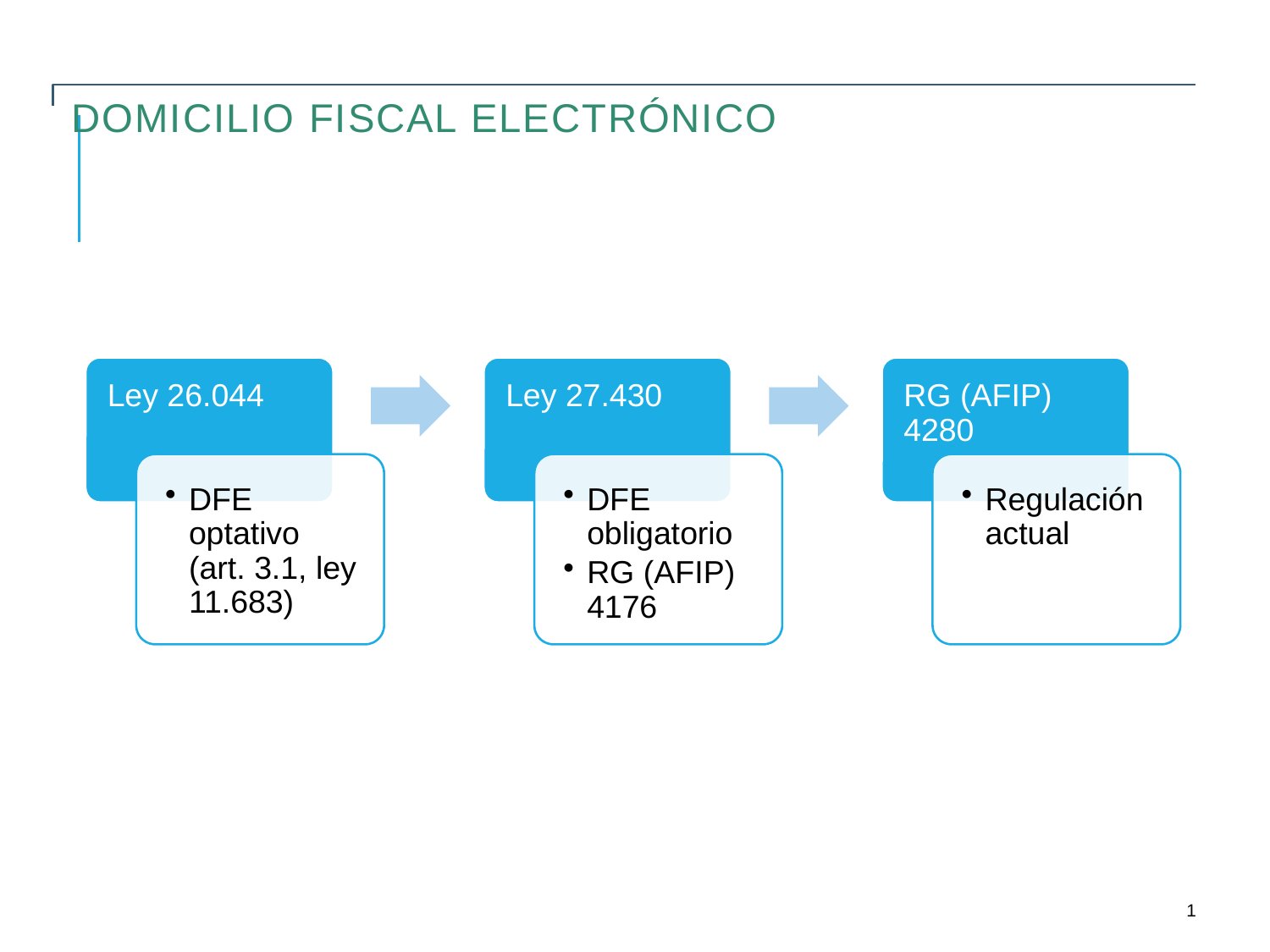

# Domicilio fiscal electrónico
Ley 26.044
DFE optativo (art. 3.1, ley 11.683)

Ley 27.430
DFE obligatorio
RG (AFIP) 4176

RG (AFIP) 4280
Regulación actual
1